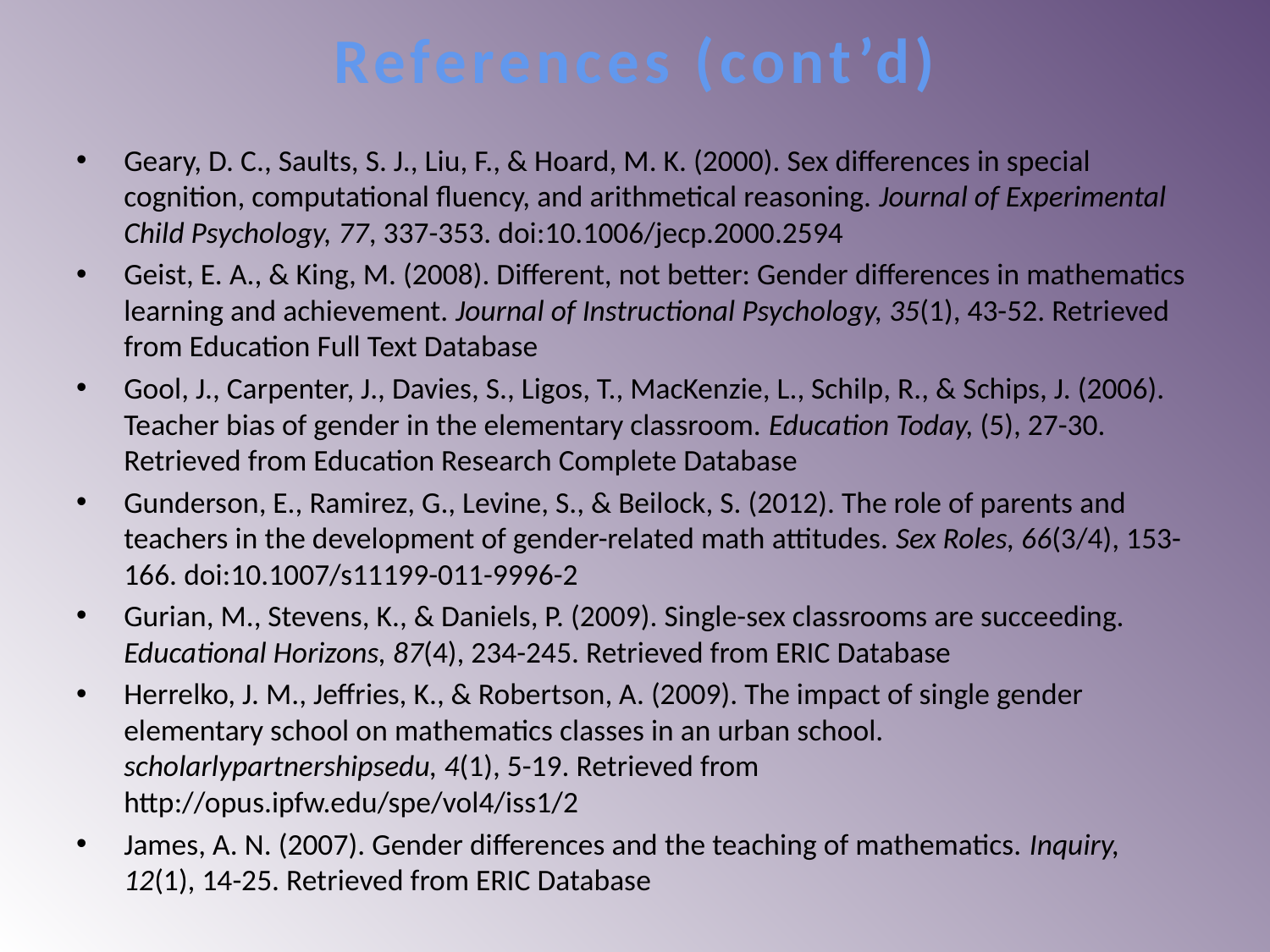

# References (cont’d)
Geary, D. C., Saults, S. J., Liu, F., & Hoard, M. K. (2000). Sex differences in special cognition, computational fluency, and arithmetical reasoning. Journal of Experimental Child Psychology, 77, 337-353. doi:10.1006/jecp.2000.2594
Geist, E. A., & King, M. (2008). Different, not better: Gender differences in mathematics learning and achievement. Journal of Instructional Psychology, 35(1), 43-52. Retrieved from Education Full Text Database
Gool, J., Carpenter, J., Davies, S., Ligos, T., MacKenzie, L., Schilp, R., & Schips, J. (2006). Teacher bias of gender in the elementary classroom. Education Today, (5), 27-30. Retrieved from Education Research Complete Database
Gunderson, E., Ramirez, G., Levine, S., & Beilock, S. (2012). The role of parents and teachers in the development of gender-related math attitudes. Sex Roles, 66(3/4), 153-166. doi:10.1007/s11199-011-9996-2
Gurian, M., Stevens, K., & Daniels, P. (2009). Single-sex classrooms are succeeding. Educational Horizons, 87(4), 234-245. Retrieved from ERIC Database
Herrelko, J. M., Jeffries, K., & Robertson, A. (2009). The impact of single gender elementary school on mathematics classes in an urban school. scholarlypartnershipsedu, 4(1), 5-19. Retrieved from http://opus.ipfw.edu/spe/vol4/iss1/2
James, A. N. (2007). Gender differences and the teaching of mathematics. Inquiry, 12(1), 14-25. Retrieved from ERIC Database